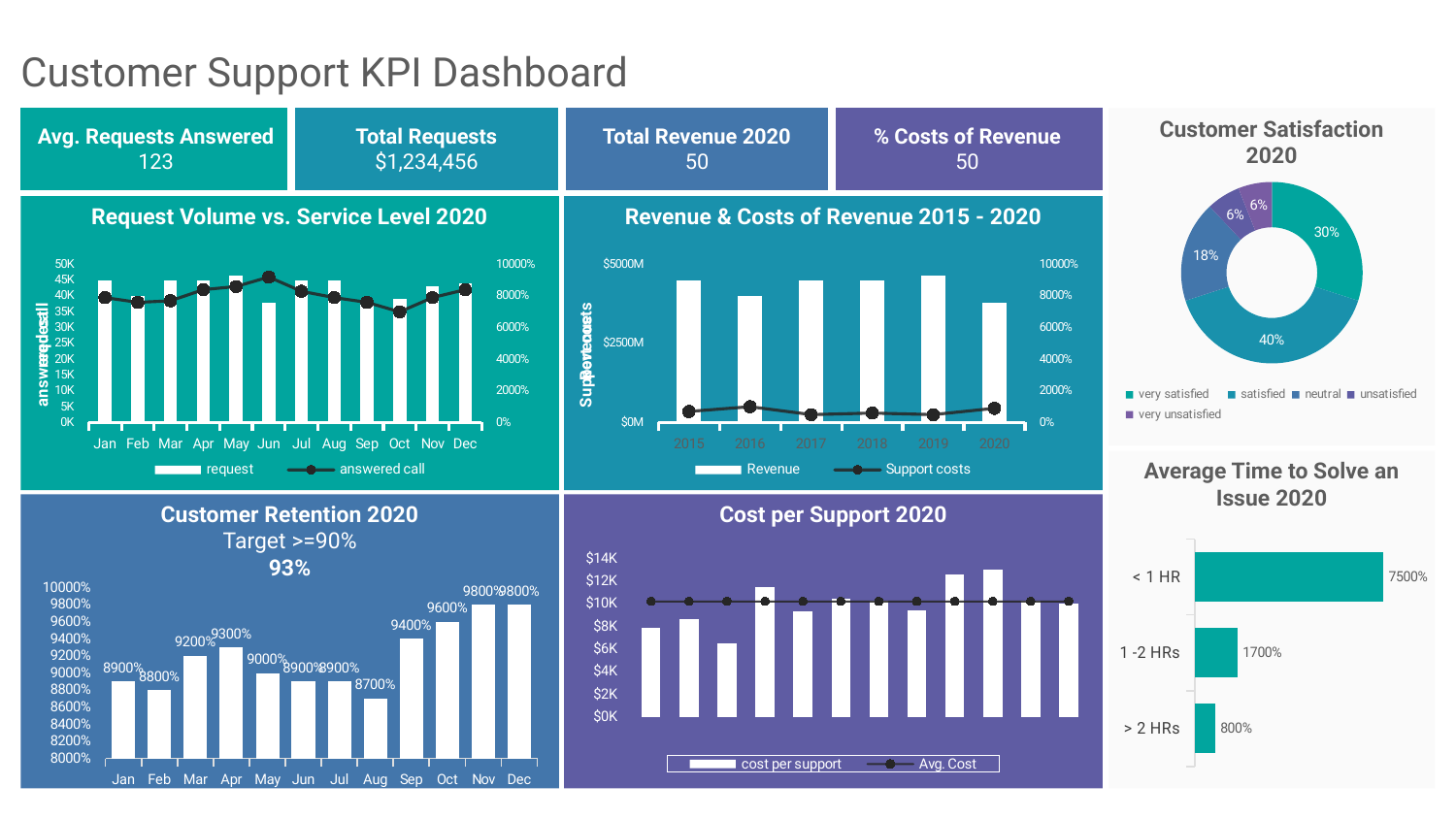

# Customer Support KPI Dashboard

| Avg. Requests Answered 123 | Total Requests $1,234,456 | Total Revenue 2020 50 | % Costs of Revenue 50 |
| --- | --- | --- | --- |
Customer Satisfaction
2020

### Chart

| Category | Customer Satisfaction |
|---|---|
| very satisfied | 30.0 |
| satisfied | 40.0 |
| neutral | 18.0 |
| unsatisfied | 6.0 |
| very unsatisfied | 6.0 |

Request Volume vs. Service Level 2020
Revenue & Costs of Revenue 2015 - 2020

### Chart

| Category | request | answered call |
|---|---|---|
| Jan | 45000.0 | 79.0 |
| Feb | 40000.0 | 76.0 |
| Mar | 45000.0 | 77.0 |
| Apr | 45000.0 | 84.0 |
| May | 46500.0 | 86.0 |
| Jun | 38000.0 | 92.0 |
| Jul | 45000.0 | 83.0 |
| Aug | 45000.0 | 79.0 |
| Sep | 38000.0 | 76.0 |
| Oct | 39000.0 | 70.0 |
| Nov | 43000.0 | 79.0 |
| Dec | 44000.0 | 84.0 |

### Chart

| Category | Revenue  | Support costs |
|---|---|---|
| 2015 | 4500000.0 | 7.0 |
| 2016 | 4000000.0 | 10.0 |
| 2017 | 4500000.0 | 5.0 |
| 2018 | 4500000.0 | 6.0 |
| 2019 | 4650000.0 | 5.0 |
| 2020 | 3800000.0 | 9.0 |
Average Time to Solve an
Issue 2020

Customer Retention 2020
Target >=90%
93%
Cost per Support 2020

### Chart

| Category | percentage response time |
|---|---|
| > 2 HRs | 8.0 |
| 1 -2 HRs | 17.0 |
| < 1 HR | 75.0 |

### Chart

| Category | cost per support | Avg. Cost |
|---|---|---|
| Jan | 7900.0 | 10200.0 |
| Feb | 8600.0 | 10200.0 |
| Mar | 6500.0 | 10200.0 |
| Apr | 11500.0 | 10200.0 |
| May | 9300.0 | 10200.0 |
| Jun | 10400.0 | 10200.0 |
| Jul | 10300.0 | 10200.0 |
| Aug | 9400.0 | 10200.0 |
| Sep | 12600.0 | 10200.0 |
| Oct | 13000.0 | 10200.0 |
| Nov | 10300.0 | 10200.0 |
| Dec | 10000.0 | 10200.0 |

### Chart

| Category | voluntary |
|---|---|
| Jan | 89.0 |
| Feb | 88.0 |
| Mar | 92.0 |
| Apr | 93.0 |
| May | 90.0 |
| Jun | 89.0 |
| Jul | 89.0 |
| Aug | 87.0 |
| Sep | 94.0 |
| Oct | 96.0 |
| Nov | 98.0 |
| Dec | 98.0 |